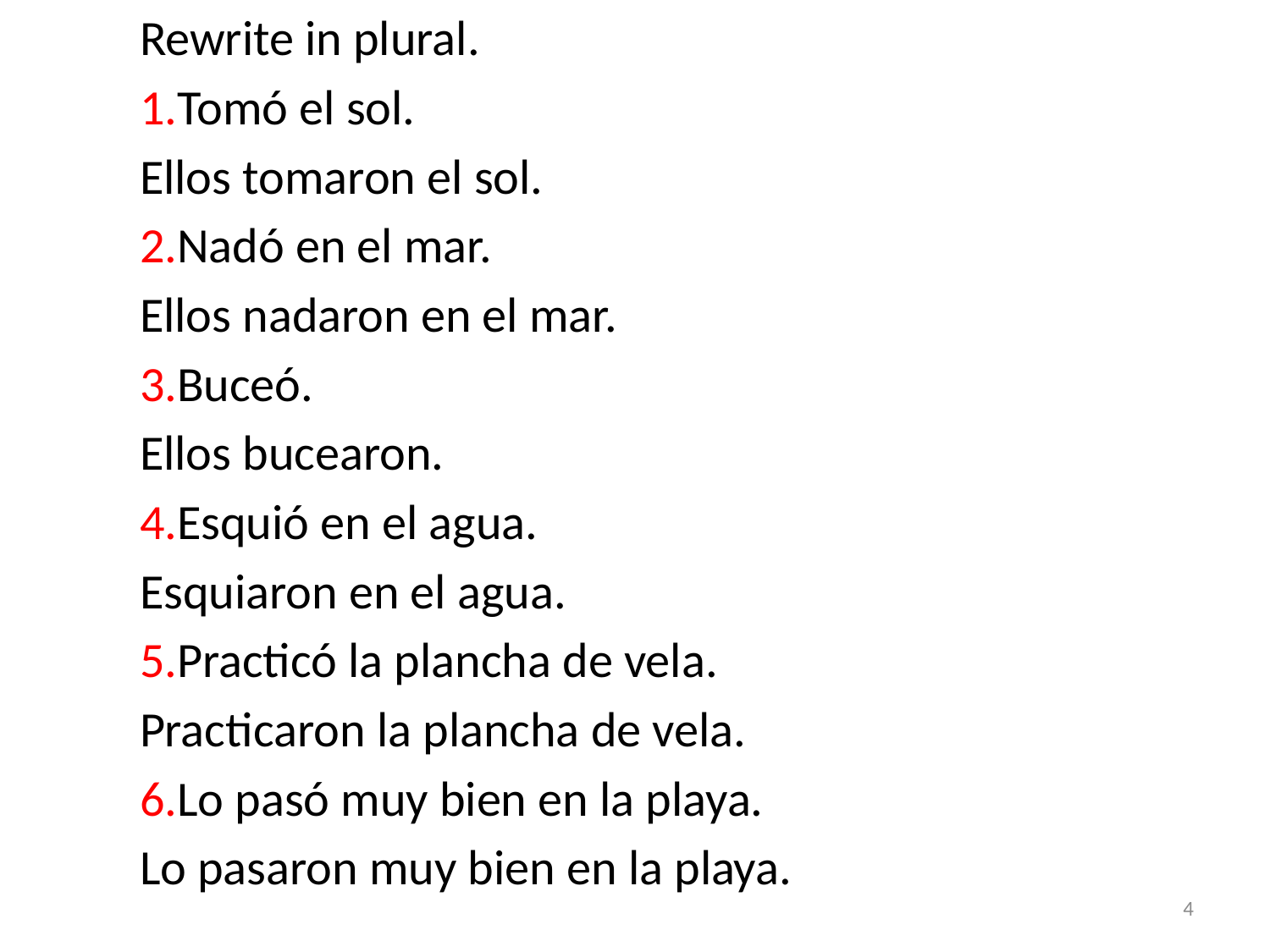

Rewrite in plural.
1.Tomó el sol.
Ellos tomaron el sol.
2.Nadó en el mar.
Ellos nadaron en el mar.
3.Buceó.
Ellos bucearon.
4.Esquió en el agua.
Esquiaron en el agua.
5.Practicó la plancha de vela.
Practicaron la plancha de vela.
6.Lo pasó muy bien en la playa.
Lo pasaron muy bien en la playa.

4